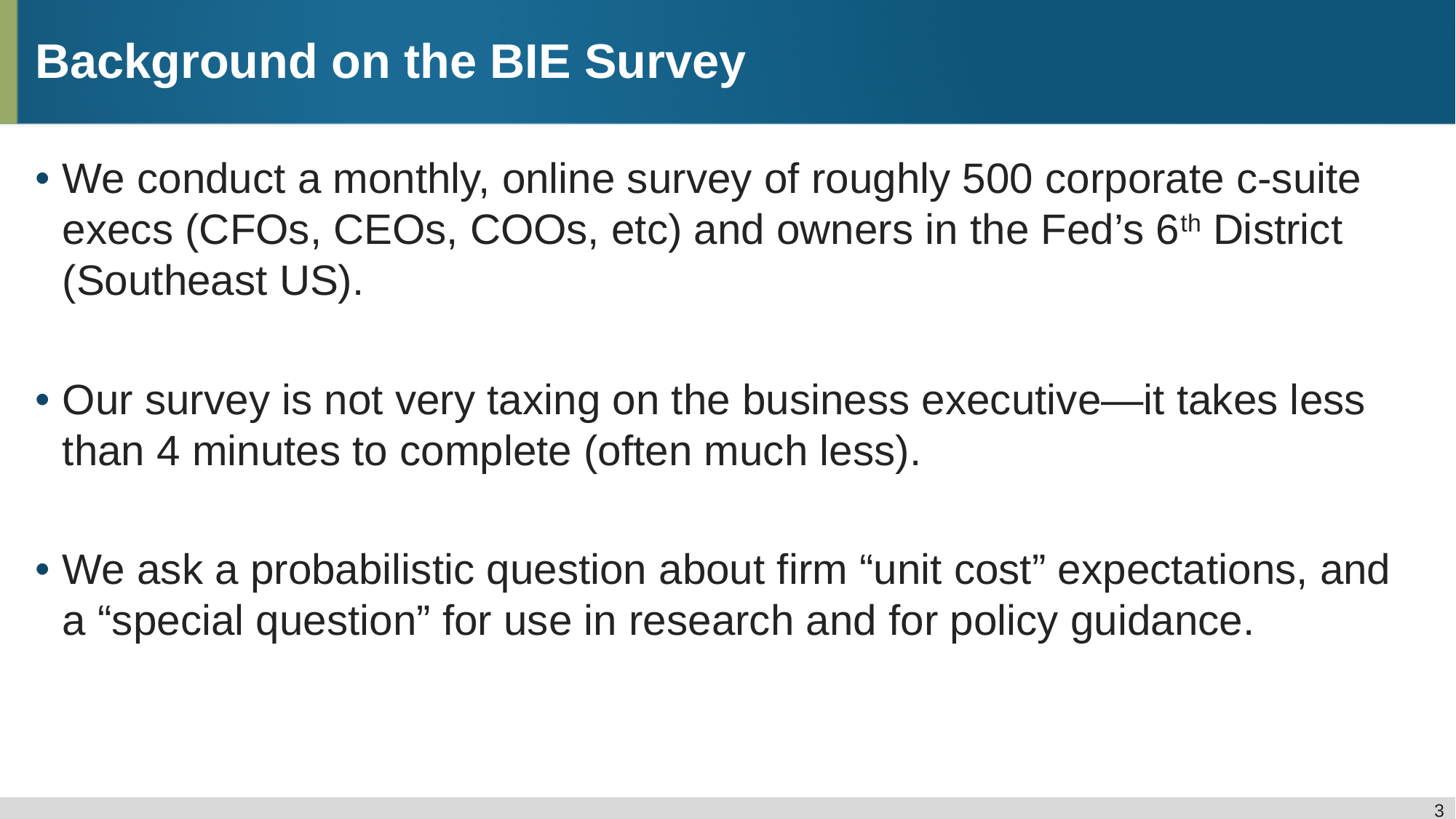

# Background on the BIE Survey
We conduct a monthly, online survey of roughly 500 corporate c-suite execs (CFOs, CEOs, COOs, etc) and owners in the Fed’s 6th District (Southeast US).

Our survey is not very taxing on the business executive—it takes less than 4 minutes to complete (often much less).

We ask a probabilistic question about firm “unit cost” expectations, and a “special question” for use in research and for policy guidance.
3